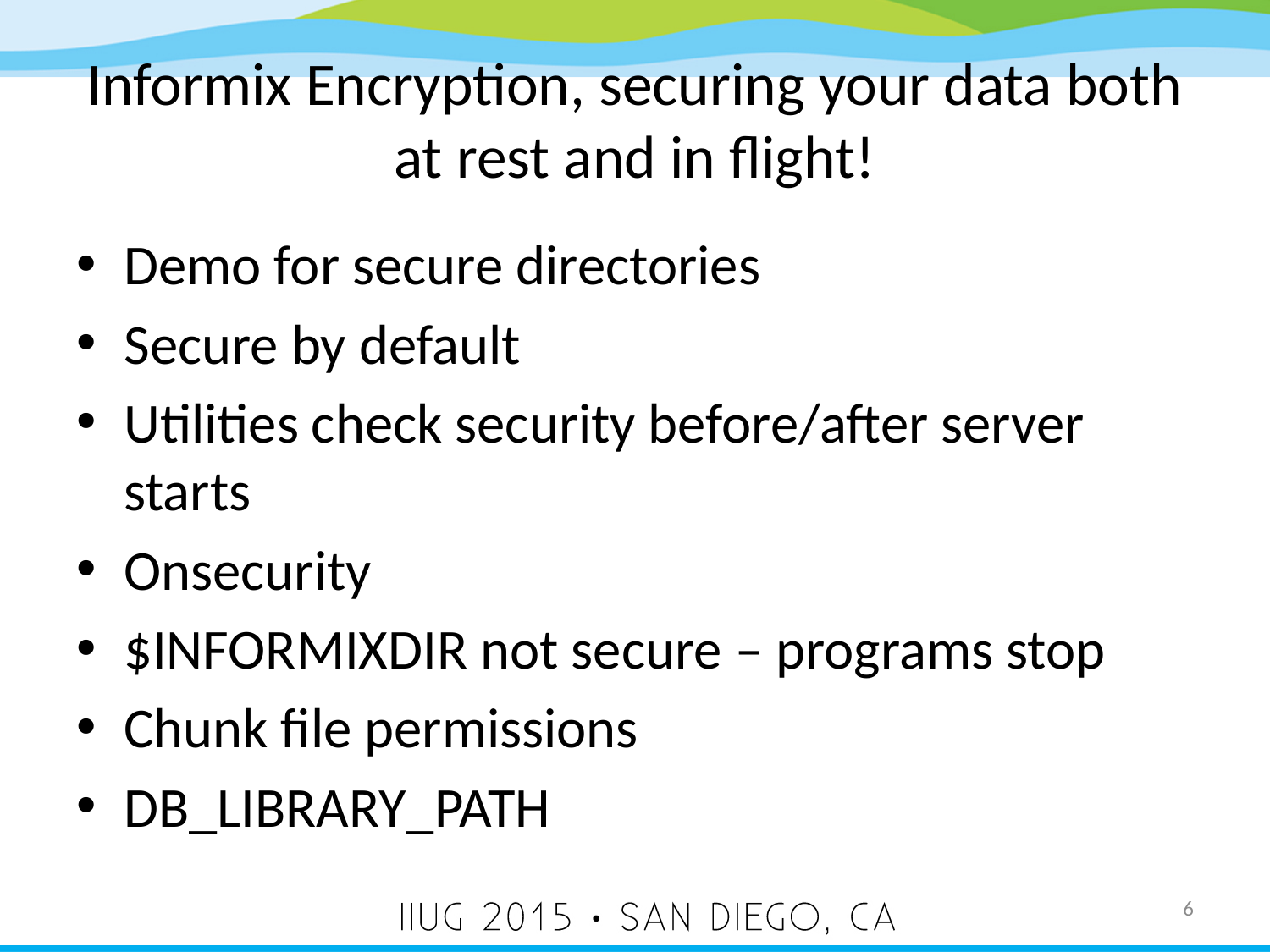

# Informix Encryption, securing your data both at rest and in flight!
Demo for secure directories
Secure by default
Utilities check security before/after server starts
Onsecurity
$INFORMIXDIR not secure – programs stop
Chunk file permissions
DB_LIBRARY_PATH

6